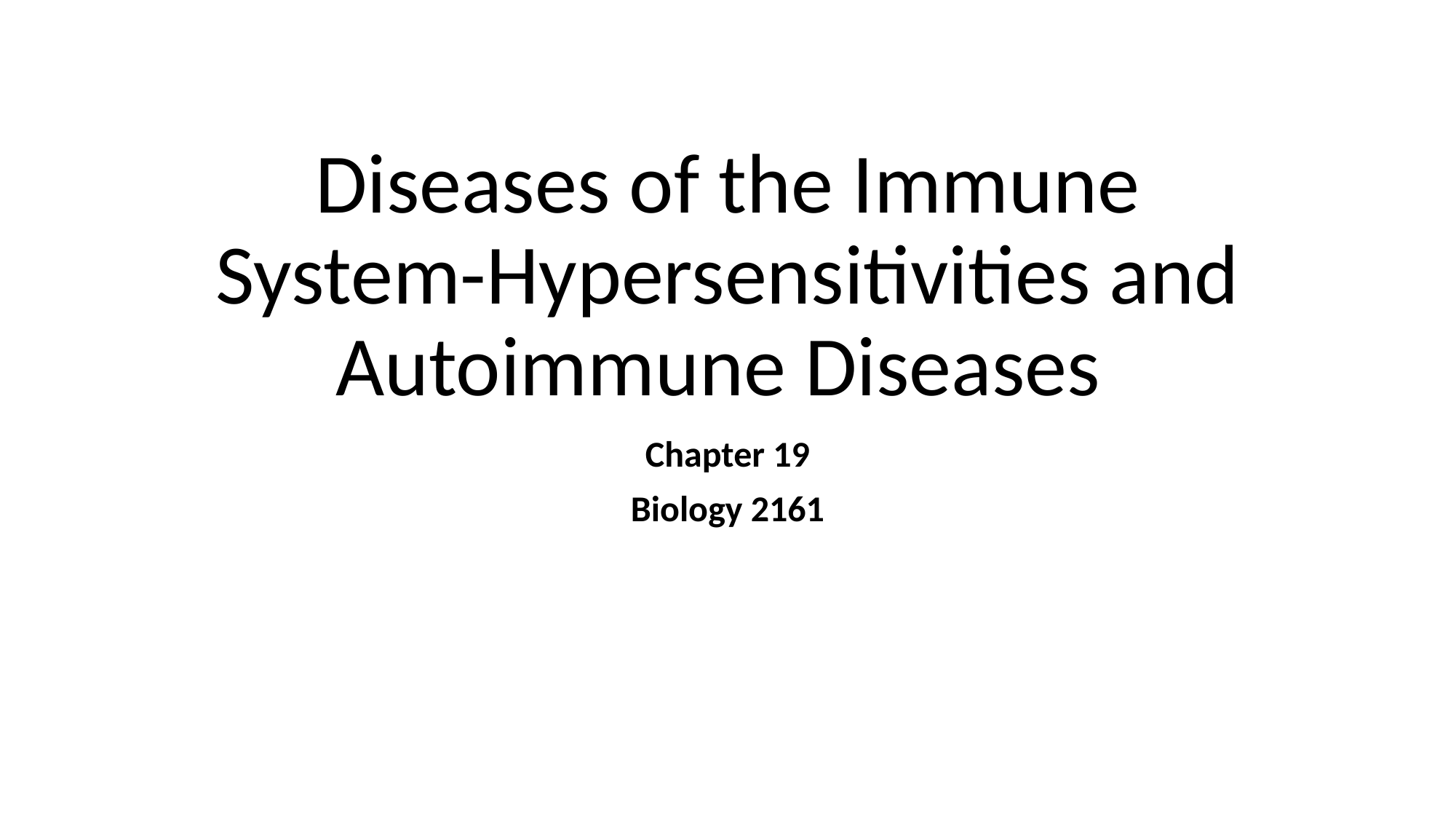

# Diseases of the Immune System-Hypersensitivities and Autoimmune Diseases
Chapter 19
Biology 2161